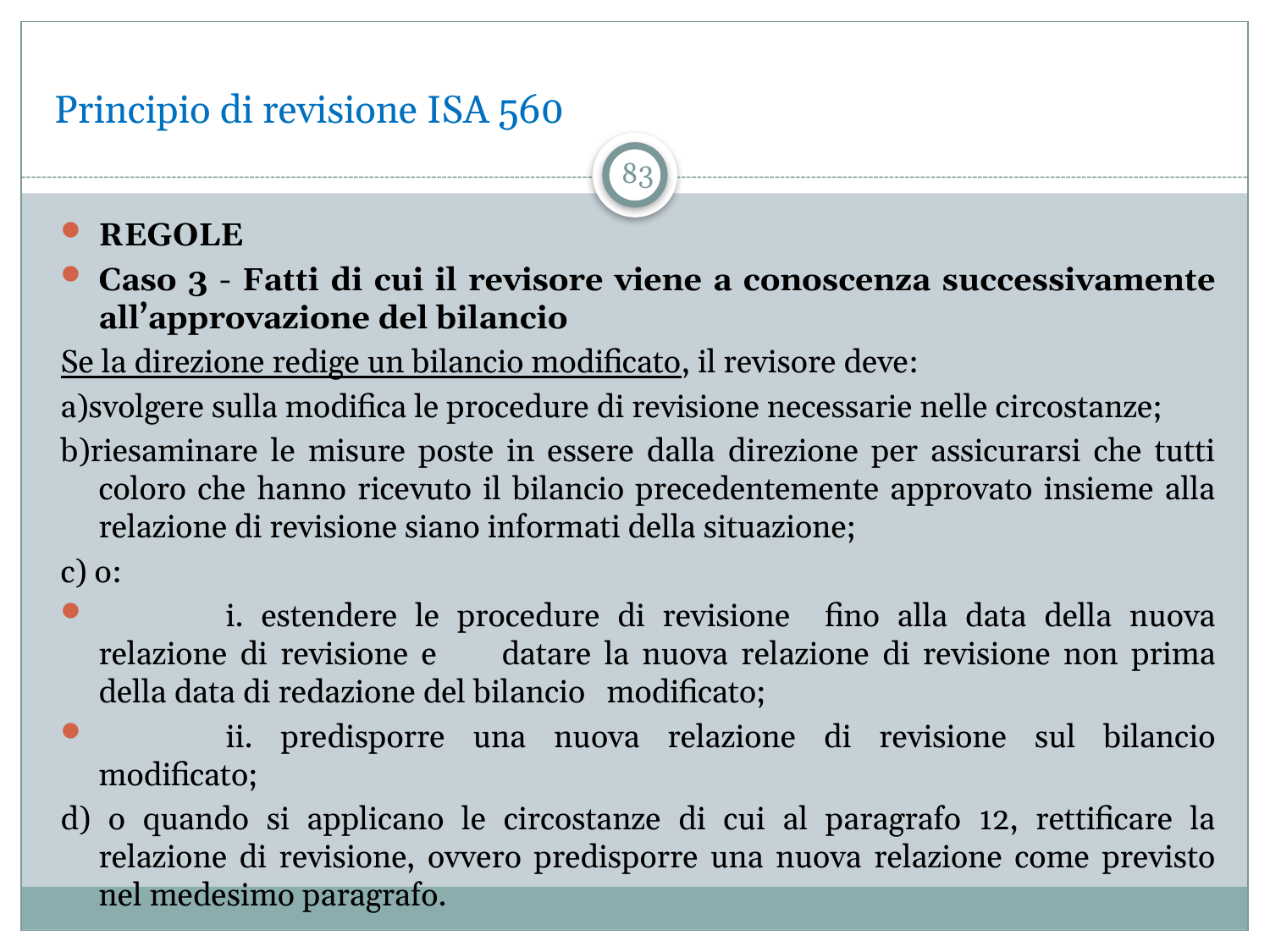

# Principio di revisione ISA 560
83
REGOLE
Caso 3 - Fatti di cui il revisore viene a conoscenza successivamente all’approvazione del bilancio
Se la direzione redige un bilancio modificato, il revisore deve:
a)svolgere sulla modifica le procedure di revisione necessarie nelle circostanze;
b)riesaminare le misure poste in essere dalla direzione per assicurarsi che tutti coloro che hanno ricevuto il bilancio precedentemente approvato insieme alla relazione di revisione siano informati della situazione;
c) o:
	i. estendere le procedure di revisione  fino alla data della nuova relazione di revisione e 	datare la nuova relazione di revisione non prima della data di redazione del bilancio 	modificato;
	ii. predisporre una nuova relazione di revisione sul bilancio modificato;
d) o quando si applicano le circostanze di cui al paragrafo 12, rettificare la relazione di revisione, ovvero predisporre una nuova relazione come previsto nel medesimo paragrafo.